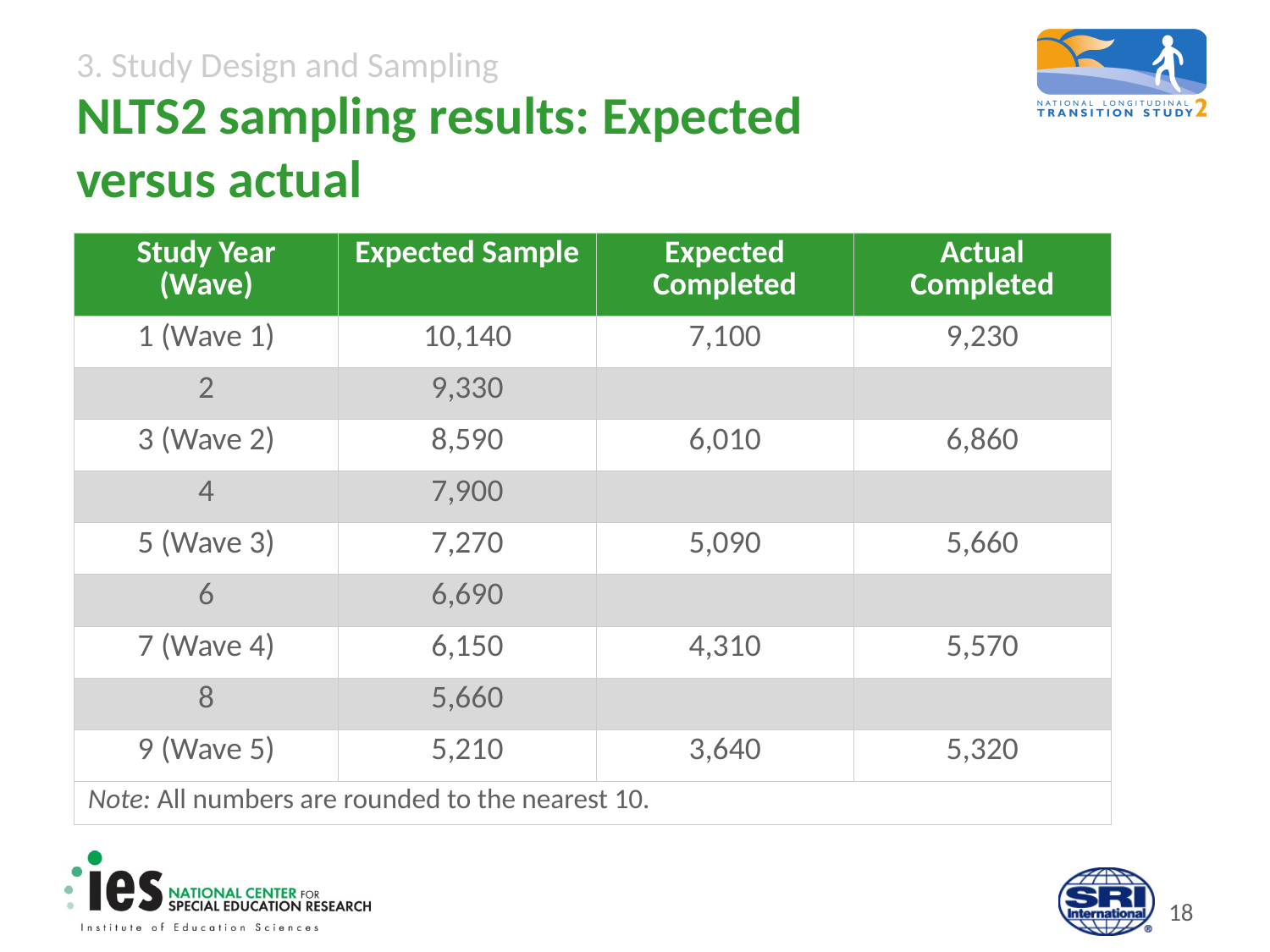

# NLTS2 sampling results: Expected versus actual
| Study Year (Wave) | Expected Sample | Expected Completed | Actual Completed |
| --- | --- | --- | --- |
| 1 (Wave 1) | 10,140 | 7,100 | 9,230 |
| 2 | 9,330 |  |  |
| 3 (Wave 2) | 8,590 | 6,010 | 6,860 |
| 4 | 7,900 |  |  |
| 5 (Wave 3) | 7,270 | 5,090 | 5,660 |
| 6 | 6,690 |  |  |
| 7 (Wave 4) | 6,150 | 4,310 | 5,570 |
| 8 | 5,660 |  |  |
| 9 (Wave 5) | 5,210 | 3,640 | 5,320 |
| Note: All numbers are rounded to the nearest 10. |  |  |  |
18